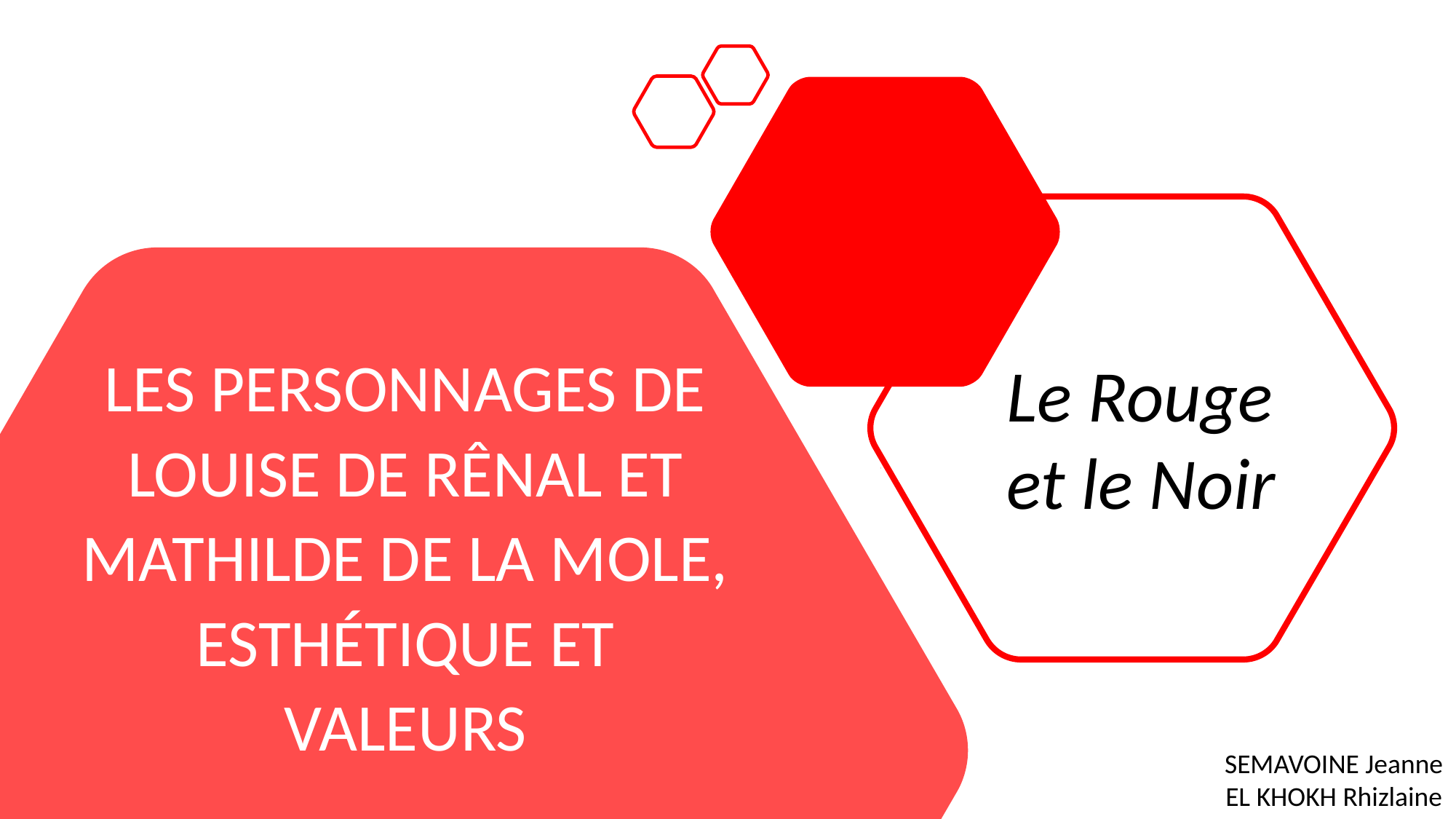

LES PERSONNAGES DE LOUISE DE RÊNAL ET MATHILDE DE LA MOLE, ESTHÉTIQUE ET VALEURS
Le Rouge et le Noir
SEMAVOINE Jeanne
EL KHOKH Rhizlaine